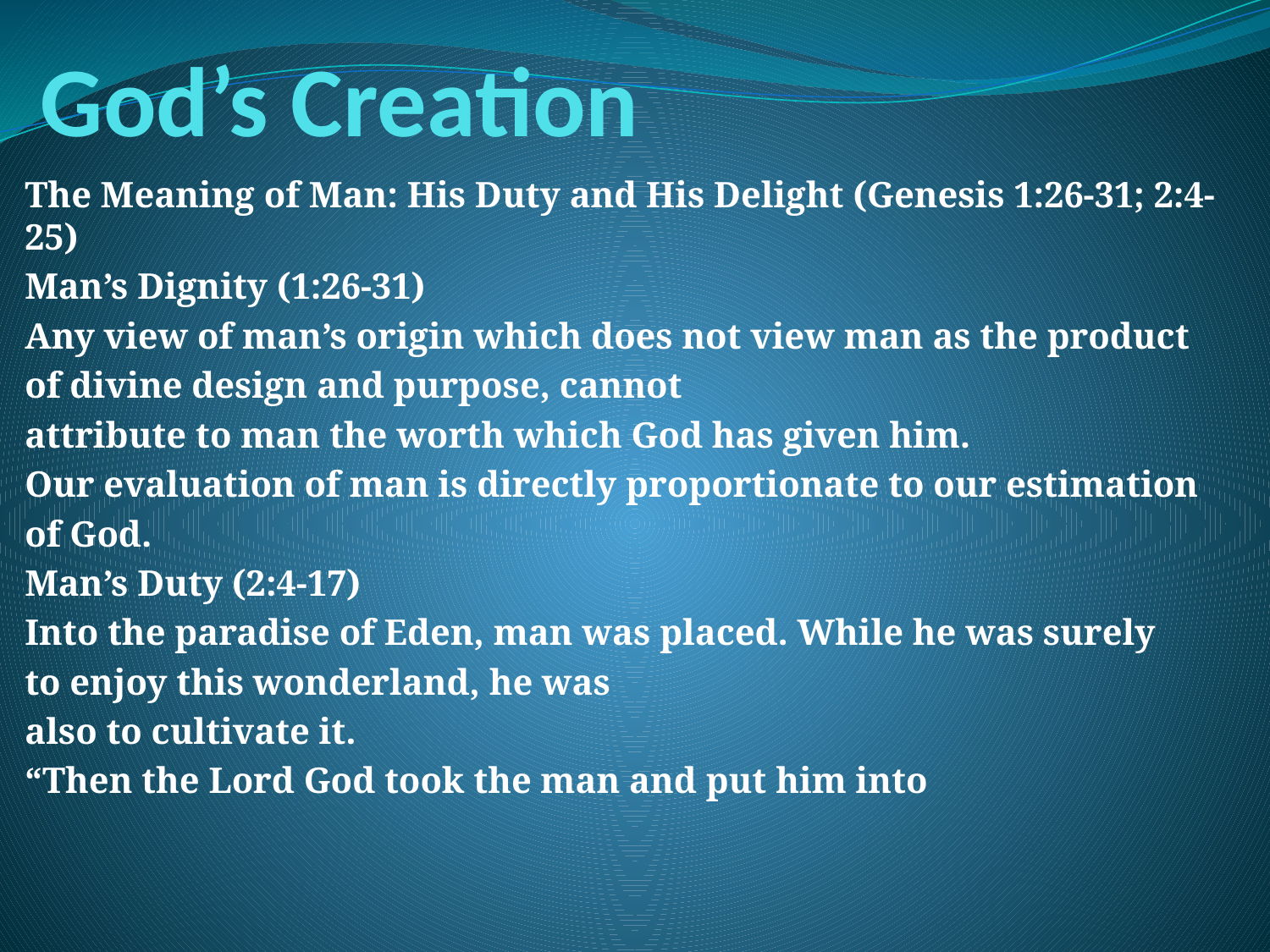

# God’s Creation
The Meaning of Man: His Duty and His Delight (Genesis 1:26-31; 2:4-25)
Man’s Dignity (1:26-31)
Any view of man’s origin which does not view man as the product
of divine design and purpose, cannot
attribute to man the worth which God has given him.
Our evaluation of man is directly proportionate to our estimation
of God.
Man’s Duty (2:4-17)
Into the paradise of Eden, man was placed. While he was surely
to enjoy this wonderland, he was
also to cultivate it.
“Then the Lord God took the man and put him into